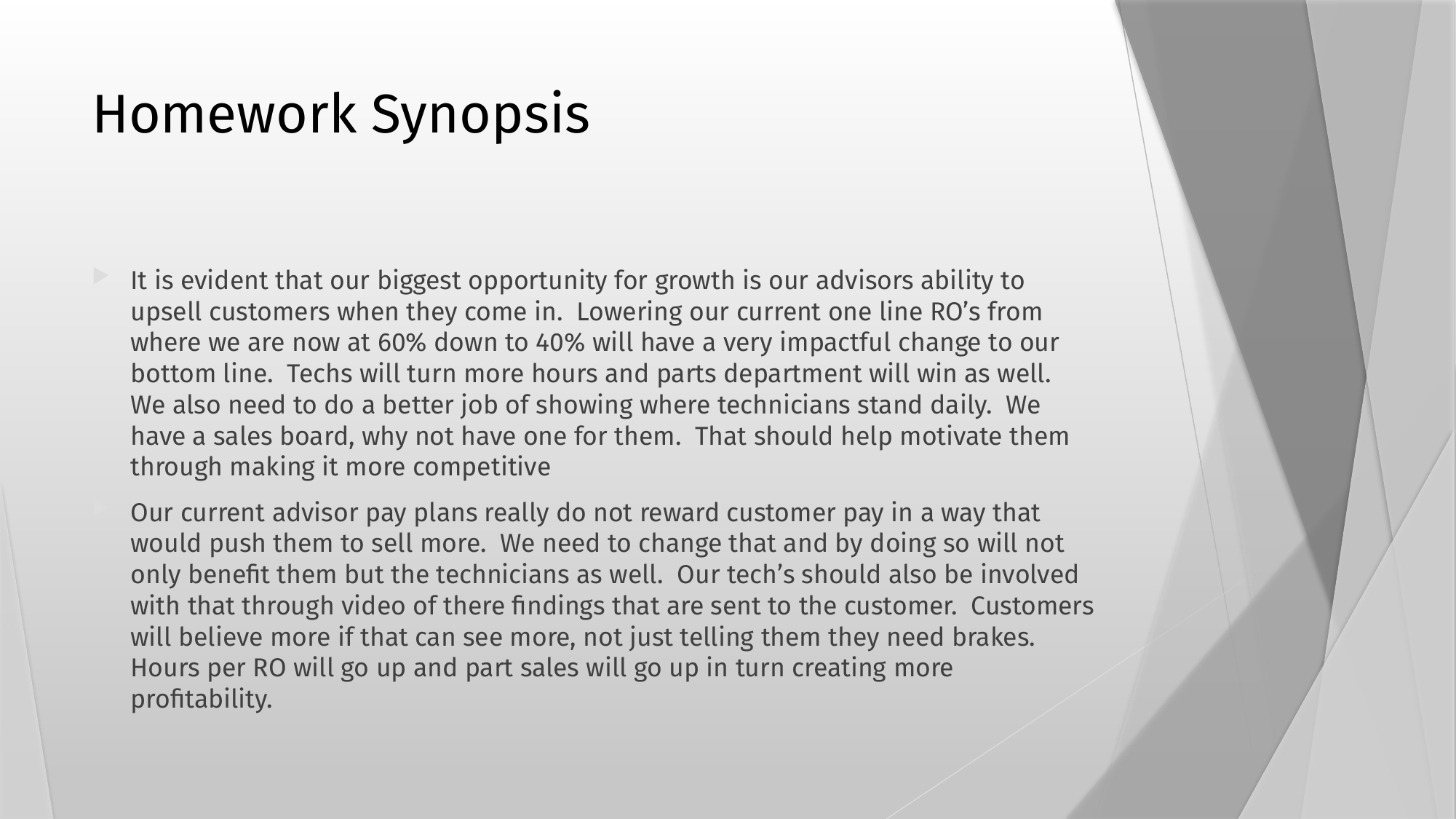

# Homework Synopsis
It is evident that our biggest opportunity for growth is our advisors ability to upsell customers when they come in.  Lowering our current one line RO’s from where we are now at 60% down to 40% will have a very impactful change to our bottom line.  Techs will turn more hours and parts department will win as well.  We also need to do a better job of showing where technicians stand daily.  We have a sales board, why not have one for them.  That should help motivate them through making it more competitive
Our current advisor pay plans really do not reward customer pay in a way that would push them to sell more.  We need to change that and by doing so will not only benefit them but the technicians as well.  Our tech’s should also be involved with that through video of there findings that are sent to the customer.  Customers will believe more if that can see more, not just telling them they need brakes.  Hours per RO will go up and part sales will go up in turn creating more profitability.